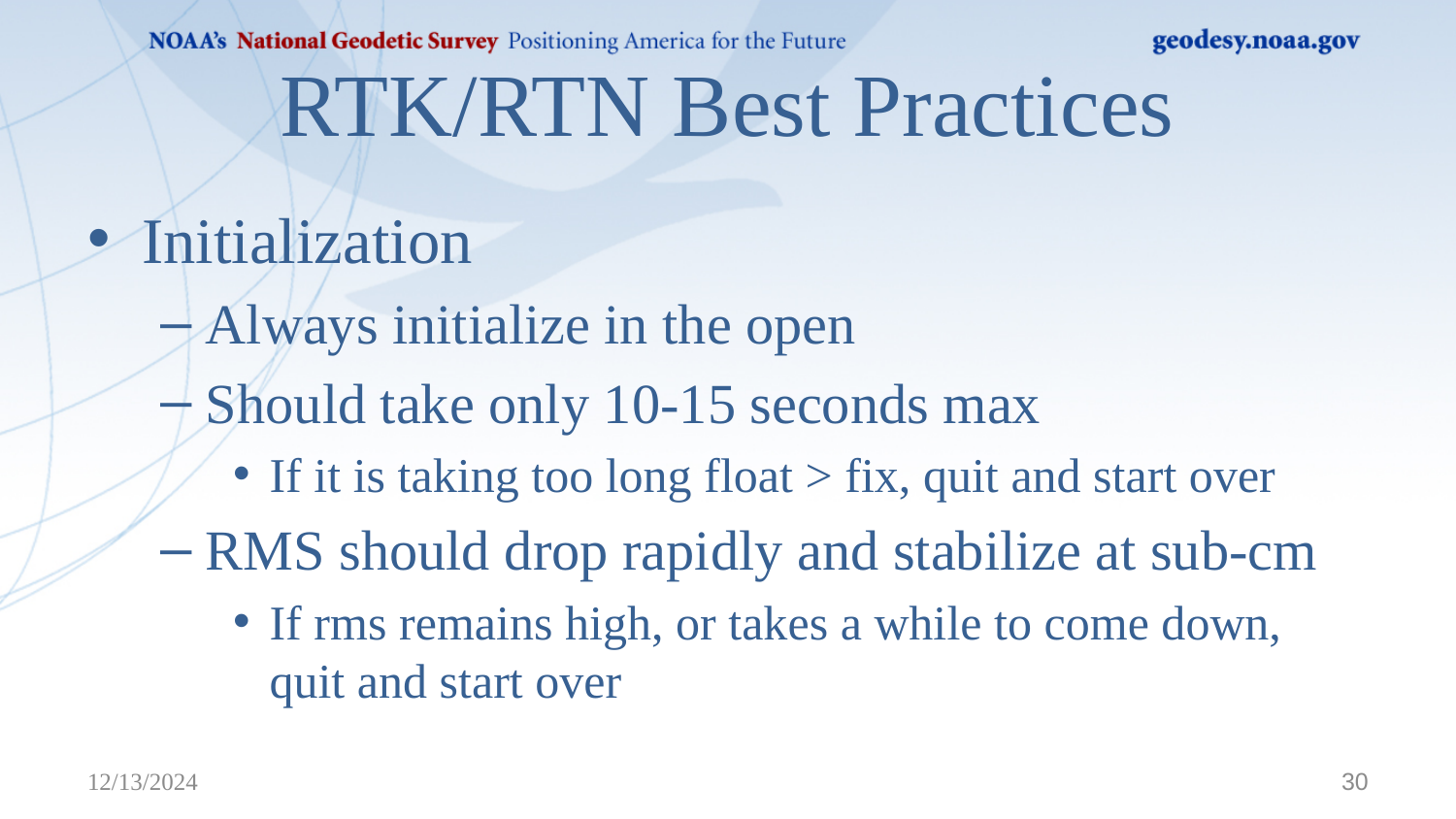

# RTK/RTN Best Practices
Initialization
Always initialize in the open
Should take only 10-15 seconds max
If it is taking too long float > fix, quit and start over
RMS should drop rapidly and stabilize at sub-cm
If rms remains high, or takes a while to come down, quit and start over

12/13/2024
30